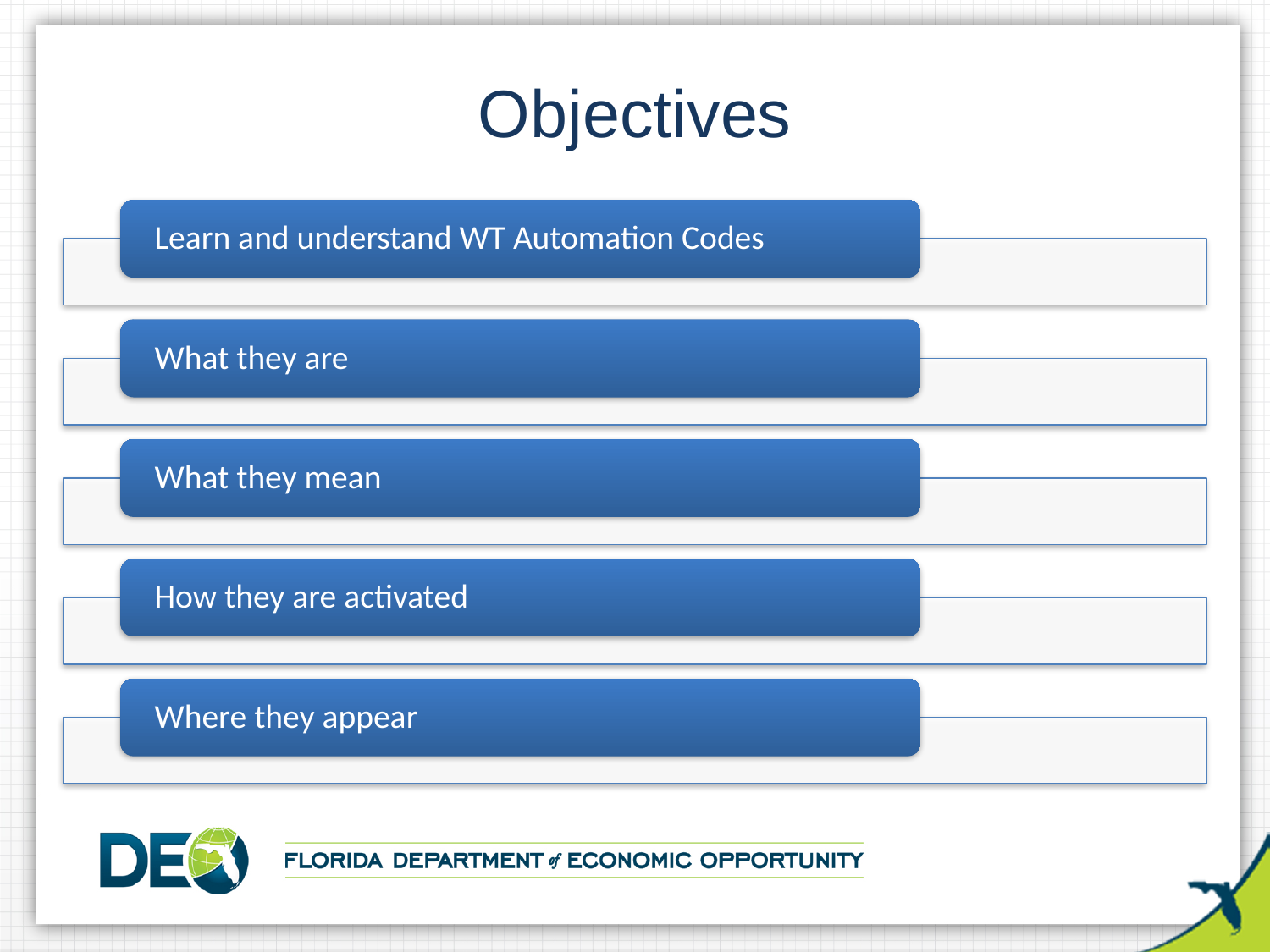

# Objectives
Learn and understand WT Automation Codes
What they are
What they mean
How they are activated
Where they appear